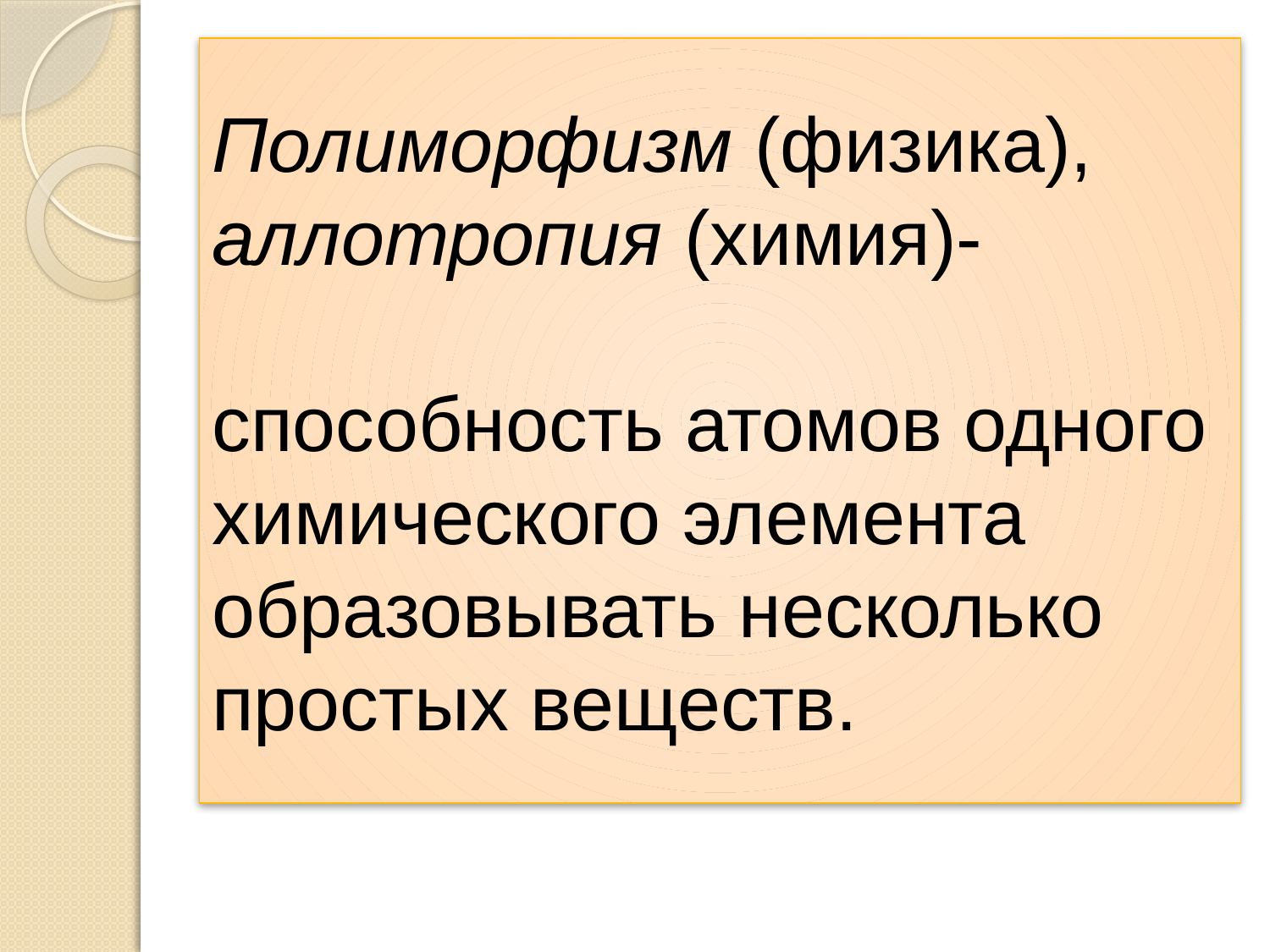

# Полиморфизм (физика), аллотропия (химия)- способность атомов одного химического элемента образовывать несколько простых веществ.